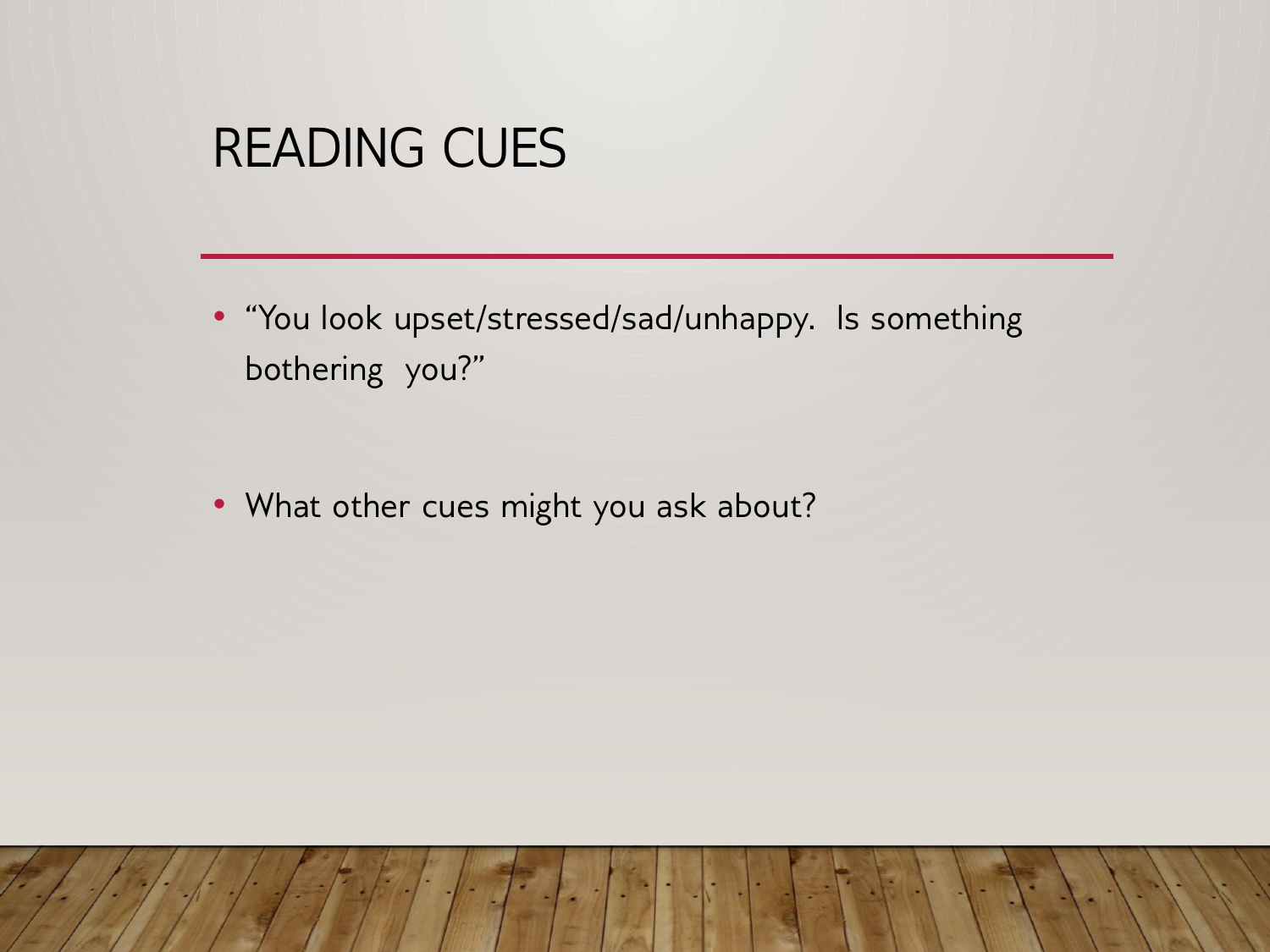

# Reading cues
“You look upset/stressed/sad/unhappy.  Is something bothering  you?”

What other cues might you ask about?